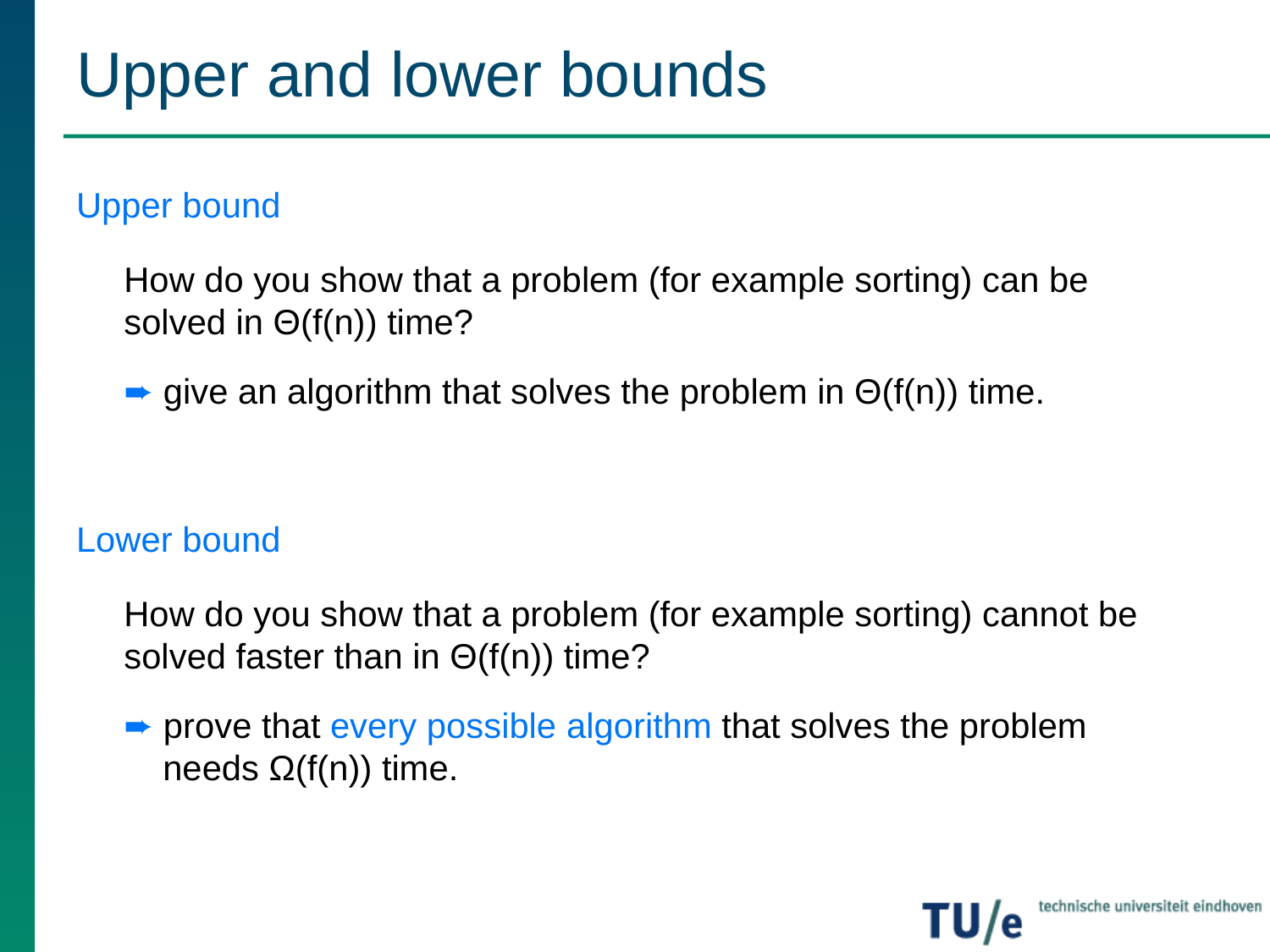

# Upper and lower bounds
Upper bound
	How do you show that a problem (for example sorting) can be solved in Θ(f(n)) time?

	➨ give an algorithm that solves the problem in Θ(f(n)) time.

Lower bound
	How do you show that a problem (for example sorting) cannot be solved faster than in Θ(f(n)) time?

	➨ prove that every possible algorithm that solves the problem
    needs Ω(f(n)) time.